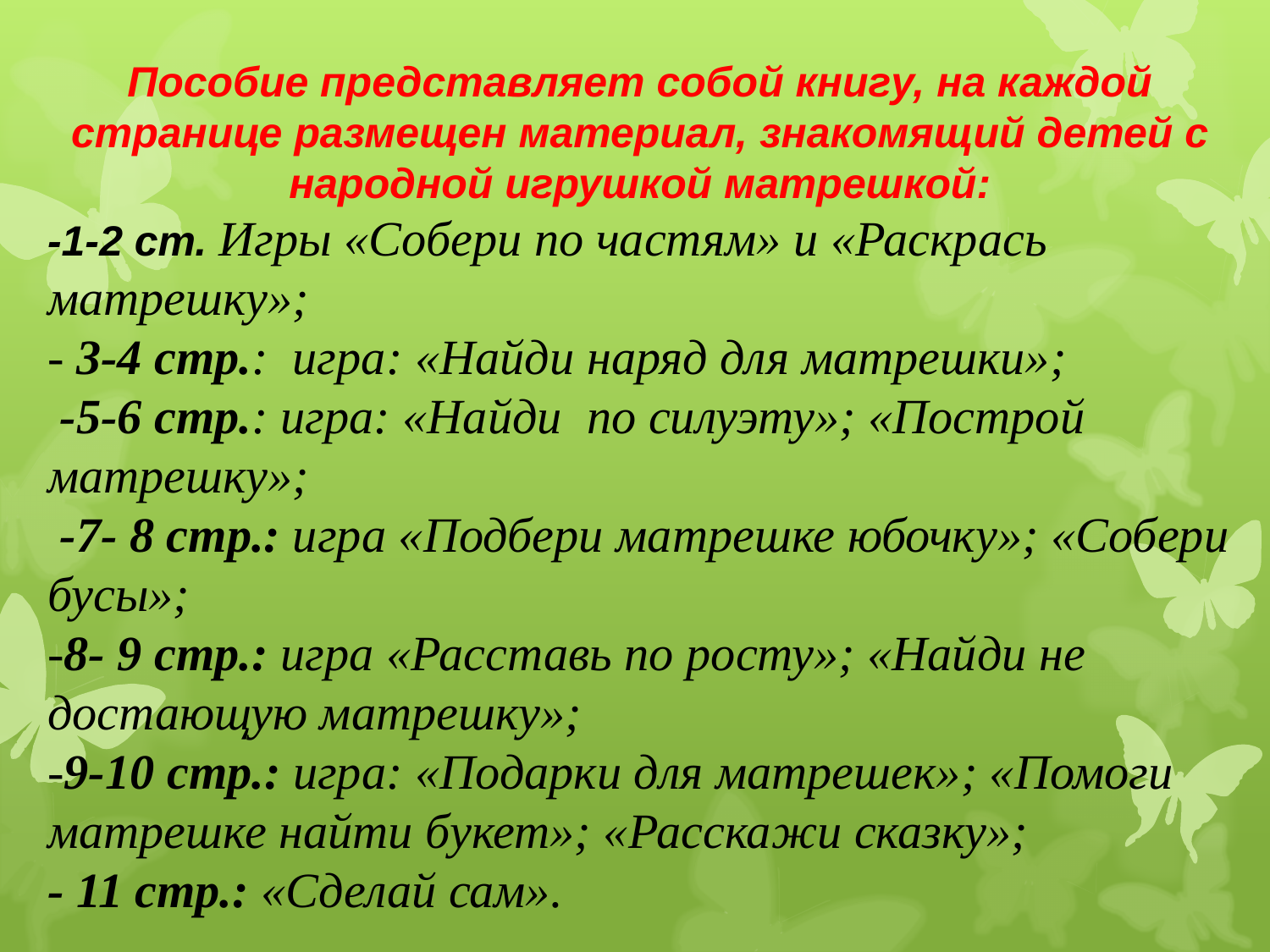

Пособие представляет собой книгу, на каждой странице размещен материал, знакомящий детей с народной игрушкой матрешкой:
-1-2 ст. Игры «Собери по частям» и «Раскрась матрешку»;
- 3-4 стр.:  игра: «Найди наряд для матрешки»;
 -5-6 стр.: игра: «Найди  по силуэту»; «Построй матрешку»;
 -7- 8 стр.: игра «Подбери матрешке юбочку»; «Собери бусы»;
-8- 9 стр.: игра «Расставь по росту»; «Найди не достающую матрешку»;
-9-10 стр.: игра: «Подарки для матрешек»; «Помоги матрешке найти букет»; «Расскажи сказку»;
- 11 стр.: «Сделай сам».